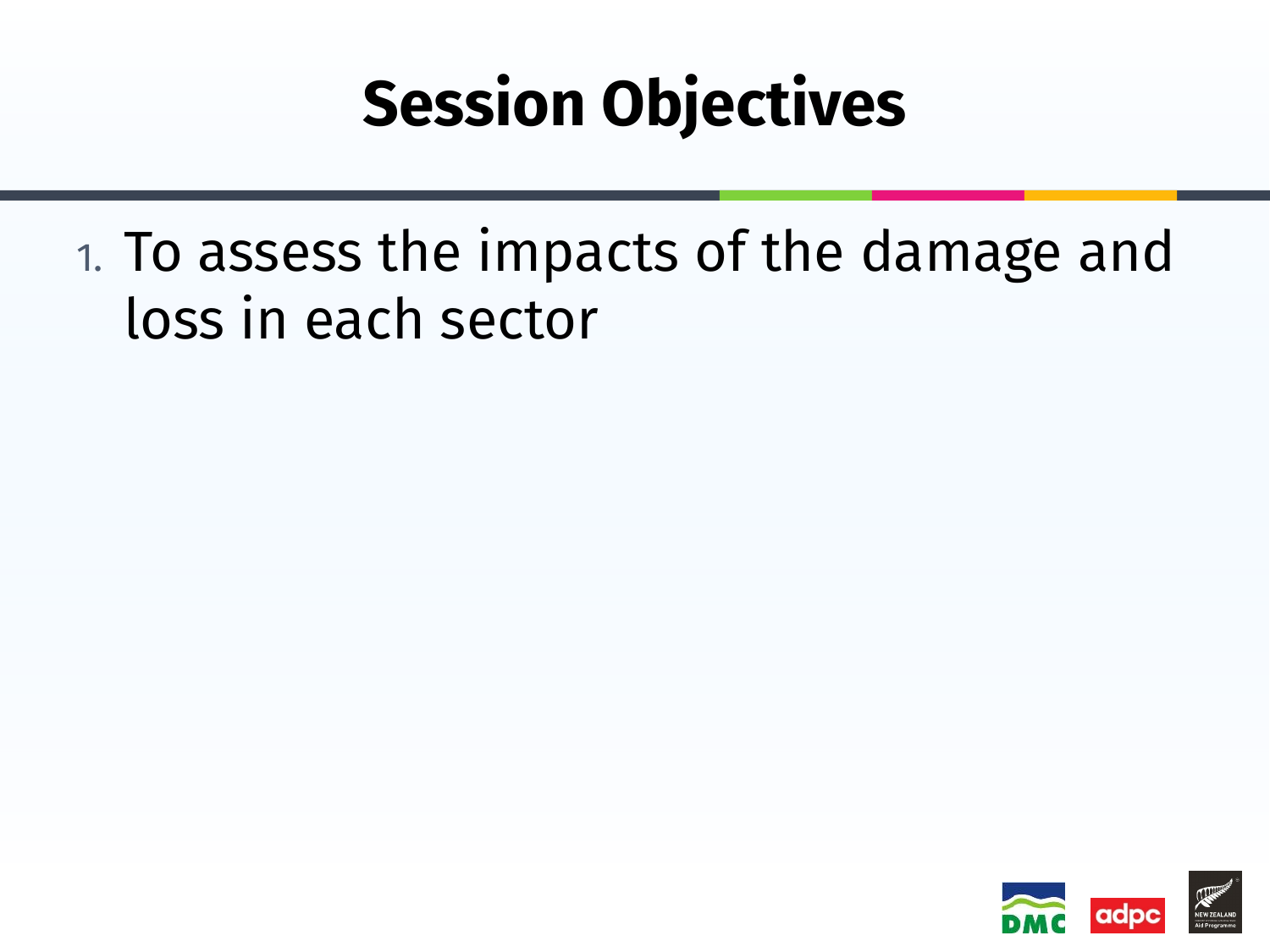

# Session Objectives
To assess the impacts of the damage and loss in each sector